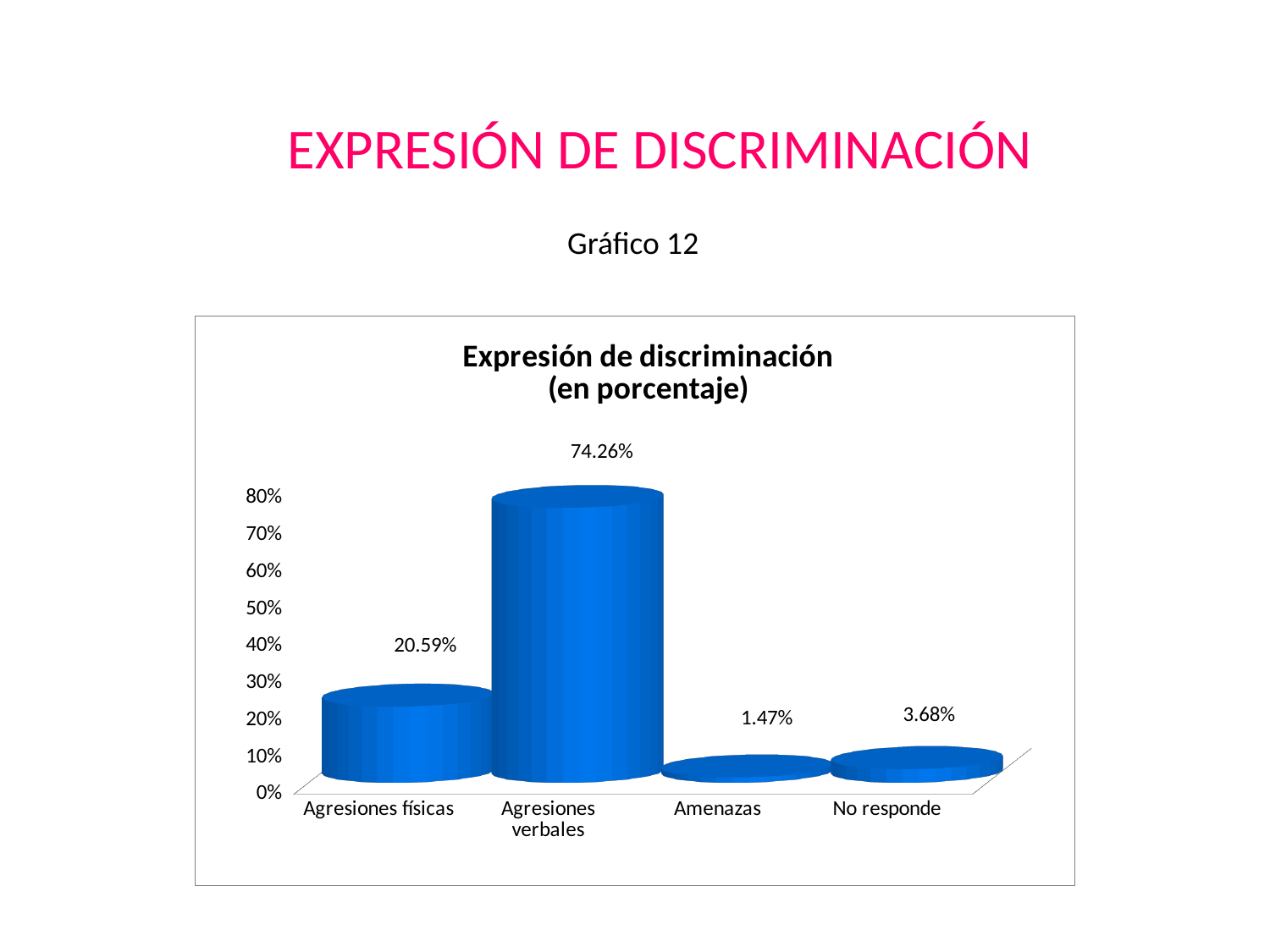

EXPRESIÓN DE DISCRIMINACIÓN
Gráfico 12

[unsupported chart]